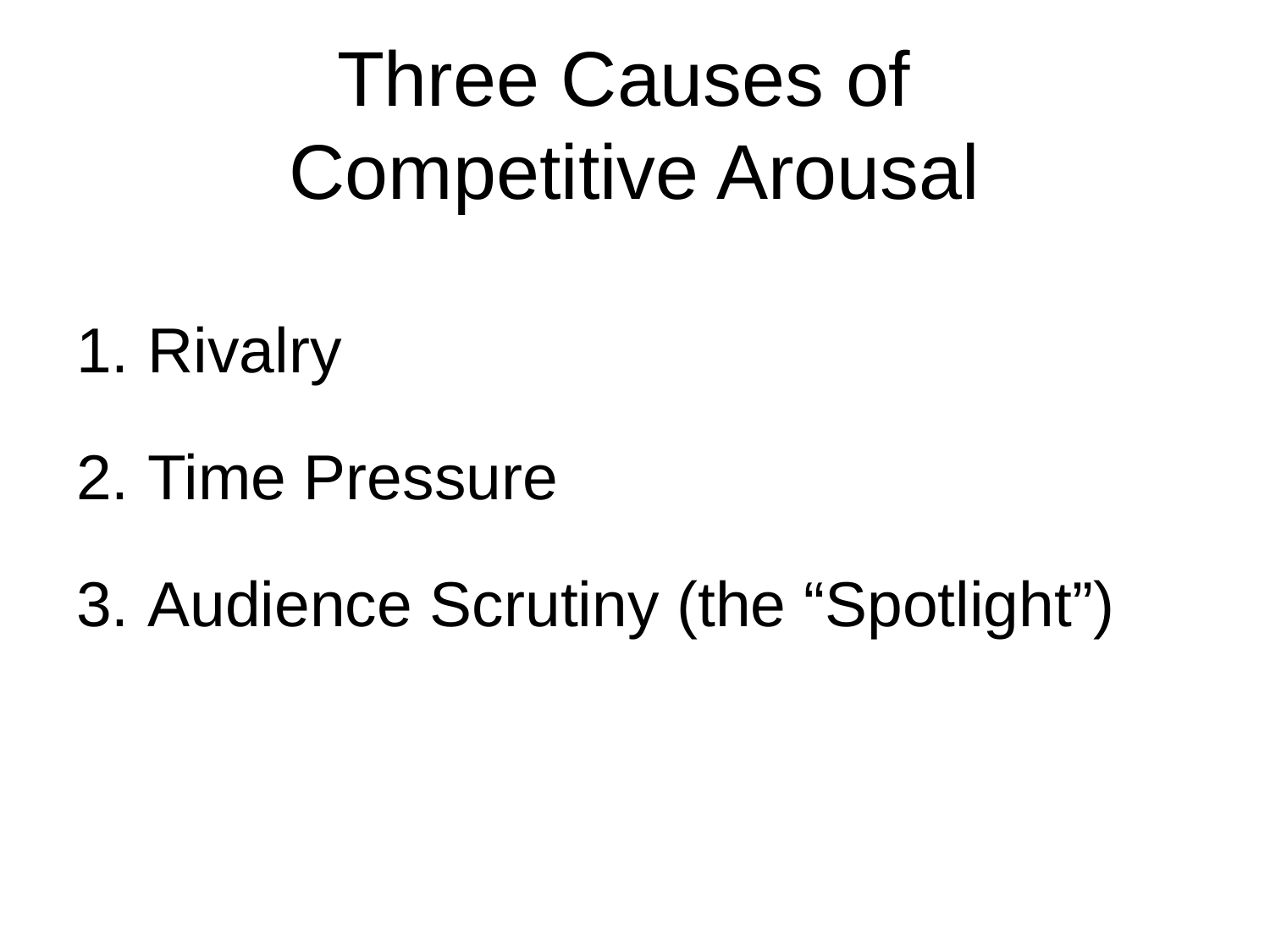

# Three Causes of Competitive Arousal
Rivalry
Time Pressure
Audience Scrutiny (the “Spotlight”)